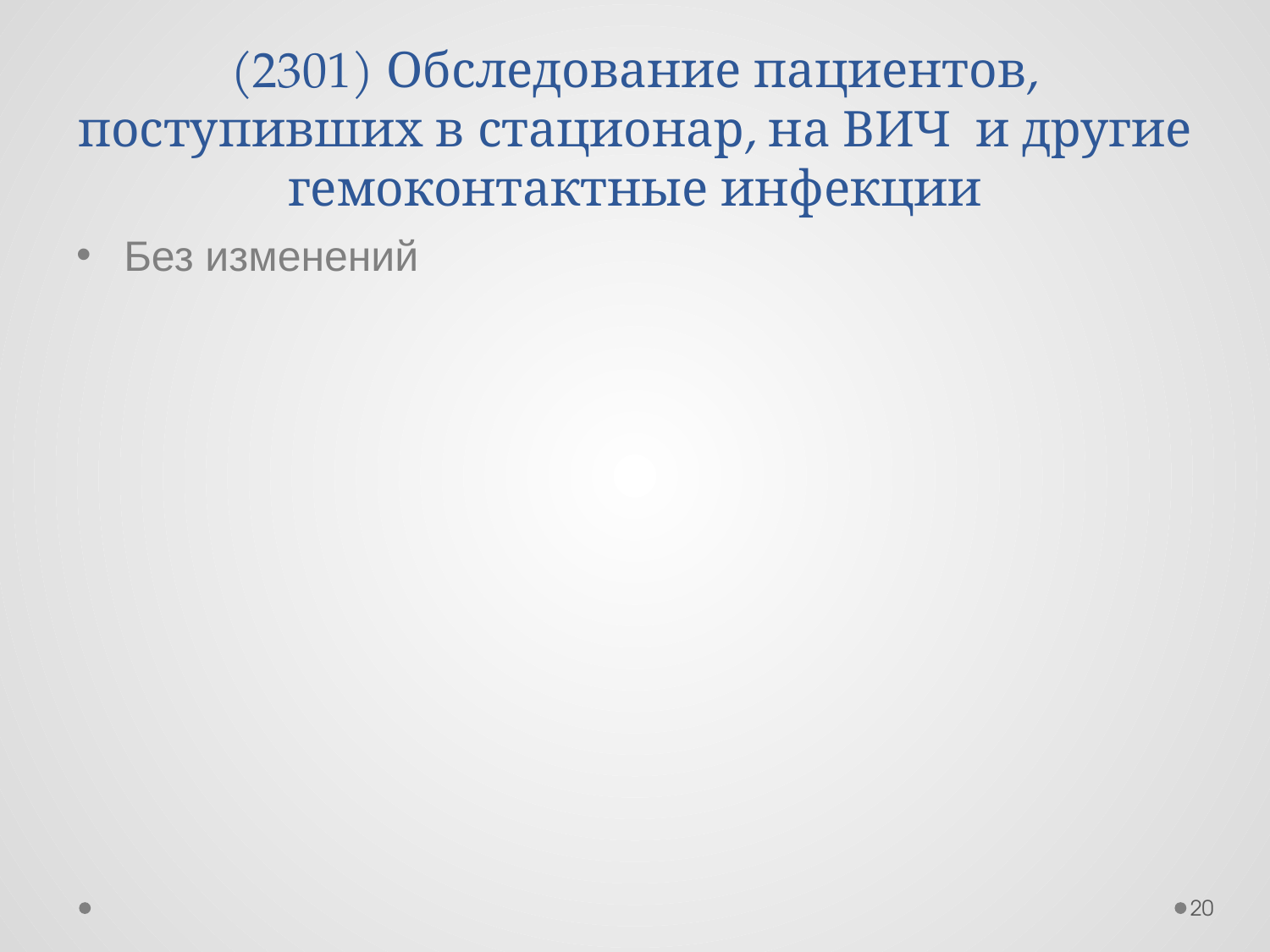

# (2301) Обследование пациентов, поступивших в стационар, на ВИЧ  и другие гемоконтактные инфекции
Без изменений

20